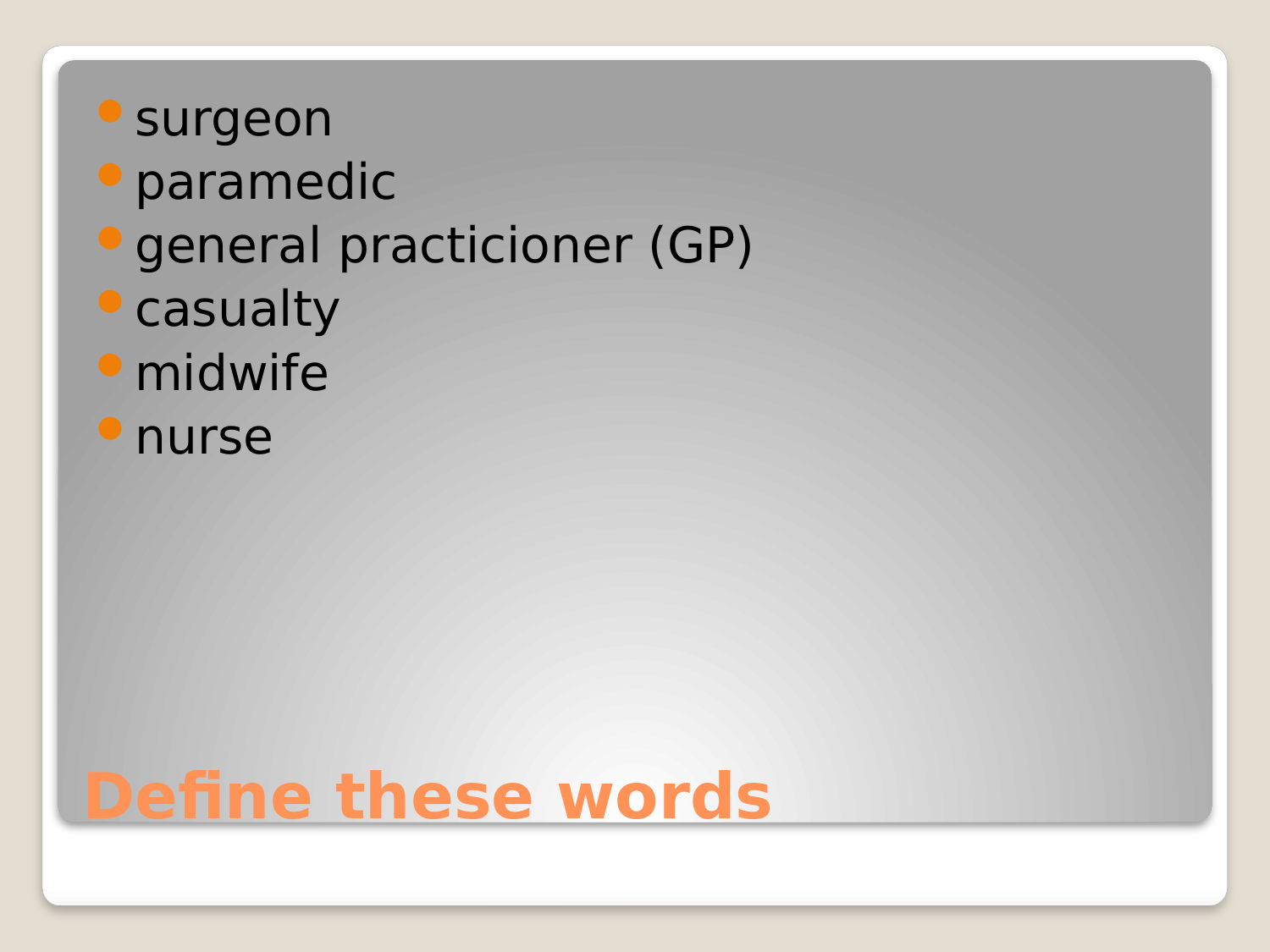

surgeon
paramedic
general practicioner (GP)
casualty
midwife
nurse
# Define these words